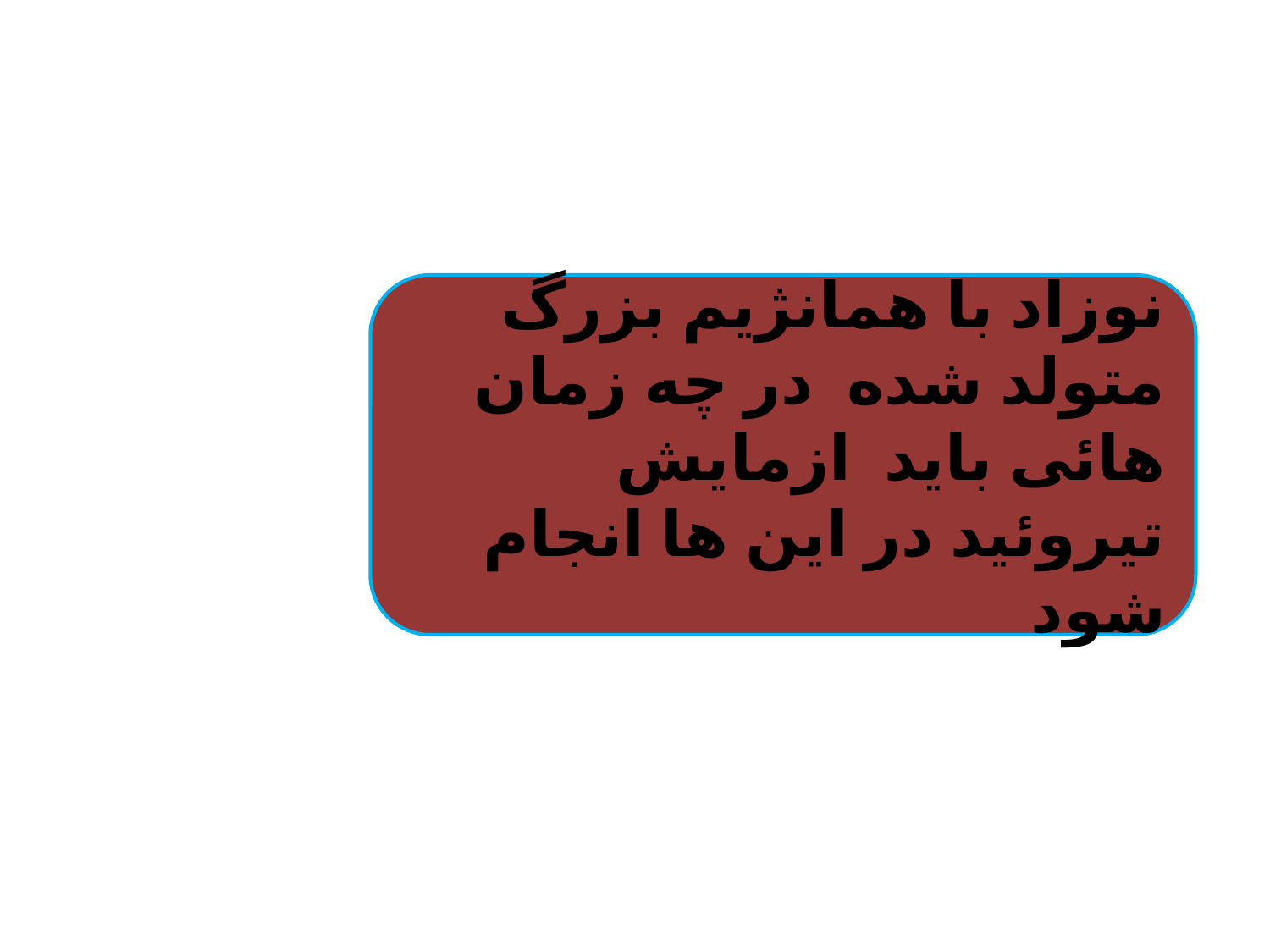

#

نوزاد با همانژیم بزرگ  متولد شده  در چه زمان هائی باید  ازمایش تیروئید در این ها انجام شود